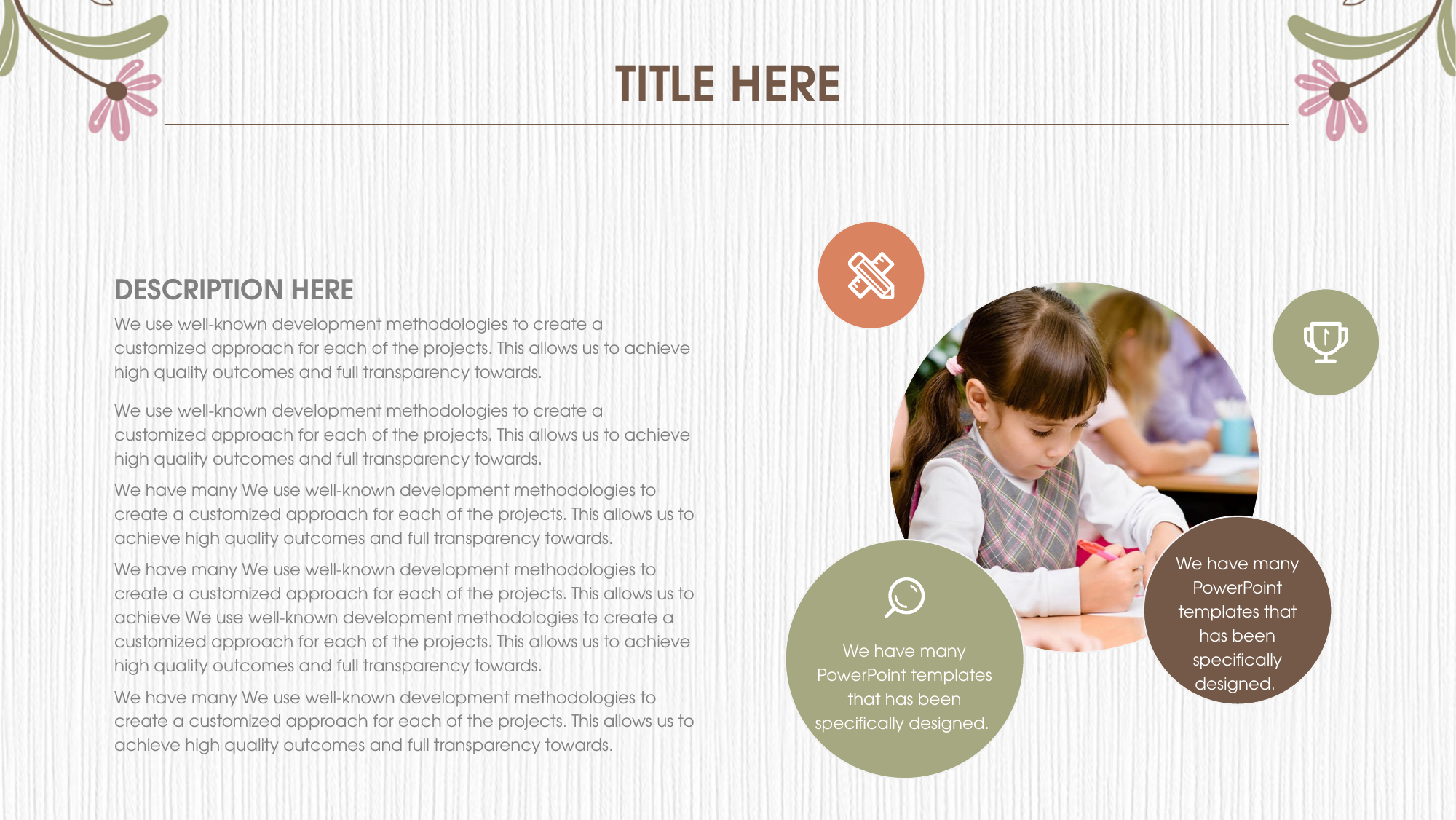

TITLE HERE

DESCRIPTION HERE
We use well-known development methodologies to create a customized approach for each of the projects. This allows us to achieve high quality outcomes and full transparency towards.

We use well-known development methodologies to create a customized approach for each of the projects. This allows us to achieve high quality outcomes and full transparency towards.
We have many We use well-known development methodologies to create a customized approach for each of the projects. This allows us to achieve high quality outcomes and full transparency towards.
We have many We use well-known development methodologies to create a customized approach for each of the projects. This allows us to achieve We use well-known development methodologies to create a customized approach for each of the projects. This allows us to achieve high quality outcomes and full transparency towards.
We have many We use well-known development methodologies to create a customized approach for each of the projects. This allows us to achieve high quality outcomes and full transparency towards.

We have many PowerPoint templates that has been specifically designed.

We have many PowerPoint templates that has been specifically designed.